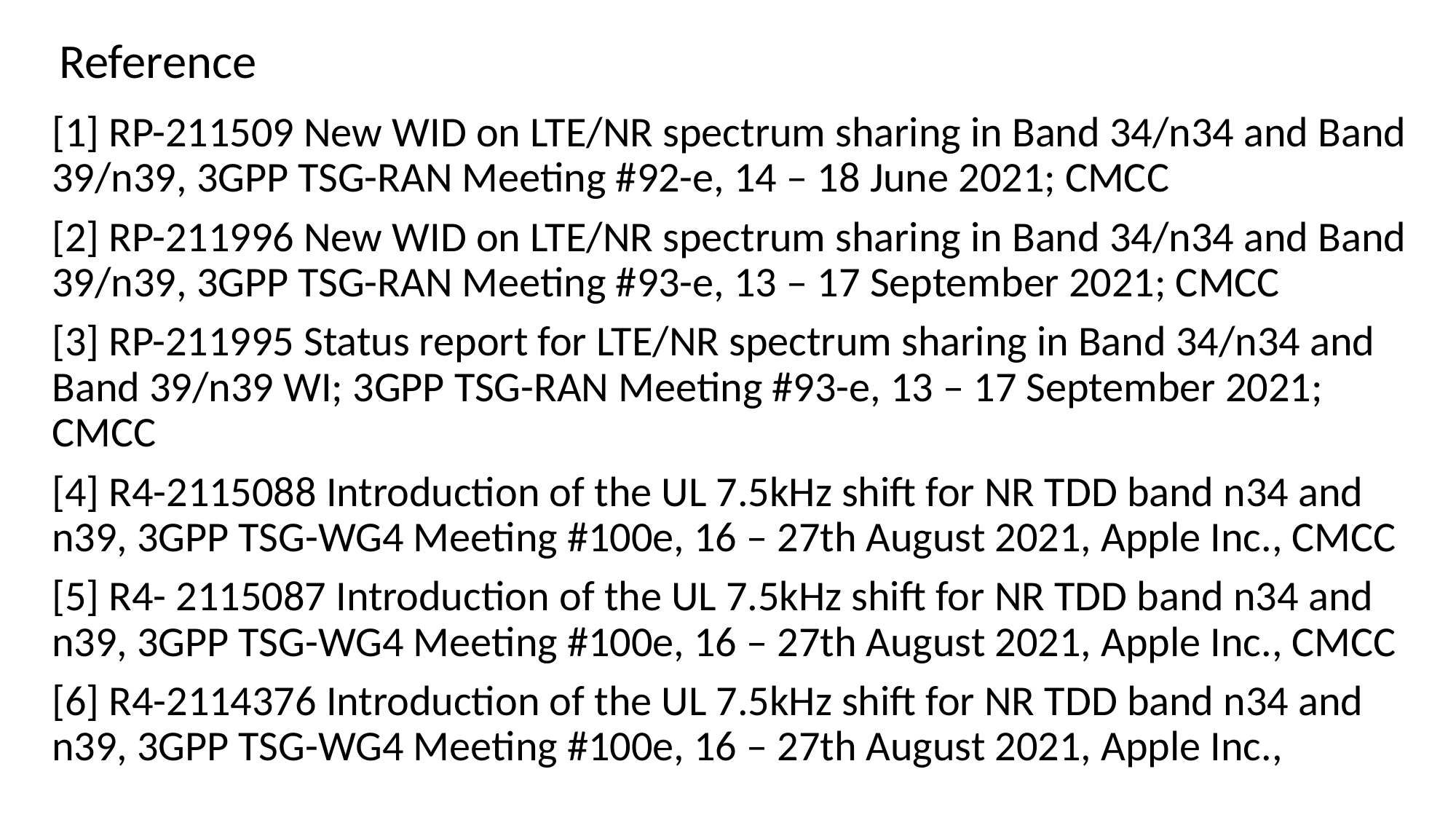

# Reference
[1] RP-211509 New WID on LTE/NR spectrum sharing in Band 34/n34 and Band 39/n39, 3GPP TSG-RAN Meeting #92-e, 14 – 18 June 2021; CMCC
[2] RP-211996 New WID on LTE/NR spectrum sharing in Band 34/n34 and Band 39/n39, 3GPP TSG-RAN Meeting #93-e, 13 – 17 September 2021; CMCC
[3] RP-211995 Status report for LTE/NR spectrum sharing in Band 34/n34 and Band 39/n39 WI; 3GPP TSG-RAN Meeting #93-e, 13 – 17 September 2021; CMCC
[4] R4-2115088 Introduction of the UL 7.5kHz shift for NR TDD band n34 and n39, 3GPP TSG-WG4 Meeting #100e, 16 – 27th August 2021, Apple Inc., CMCC
[5] R4- 2115087 Introduction of the UL 7.5kHz shift for NR TDD band n34 and n39, 3GPP TSG-WG4 Meeting #100e, 16 – 27th August 2021, Apple Inc., CMCC
[6] R4-2114376 Introduction of the UL 7.5kHz shift for NR TDD band n34 and n39, 3GPP TSG-WG4 Meeting #100e, 16 – 27th August 2021, Apple Inc.,